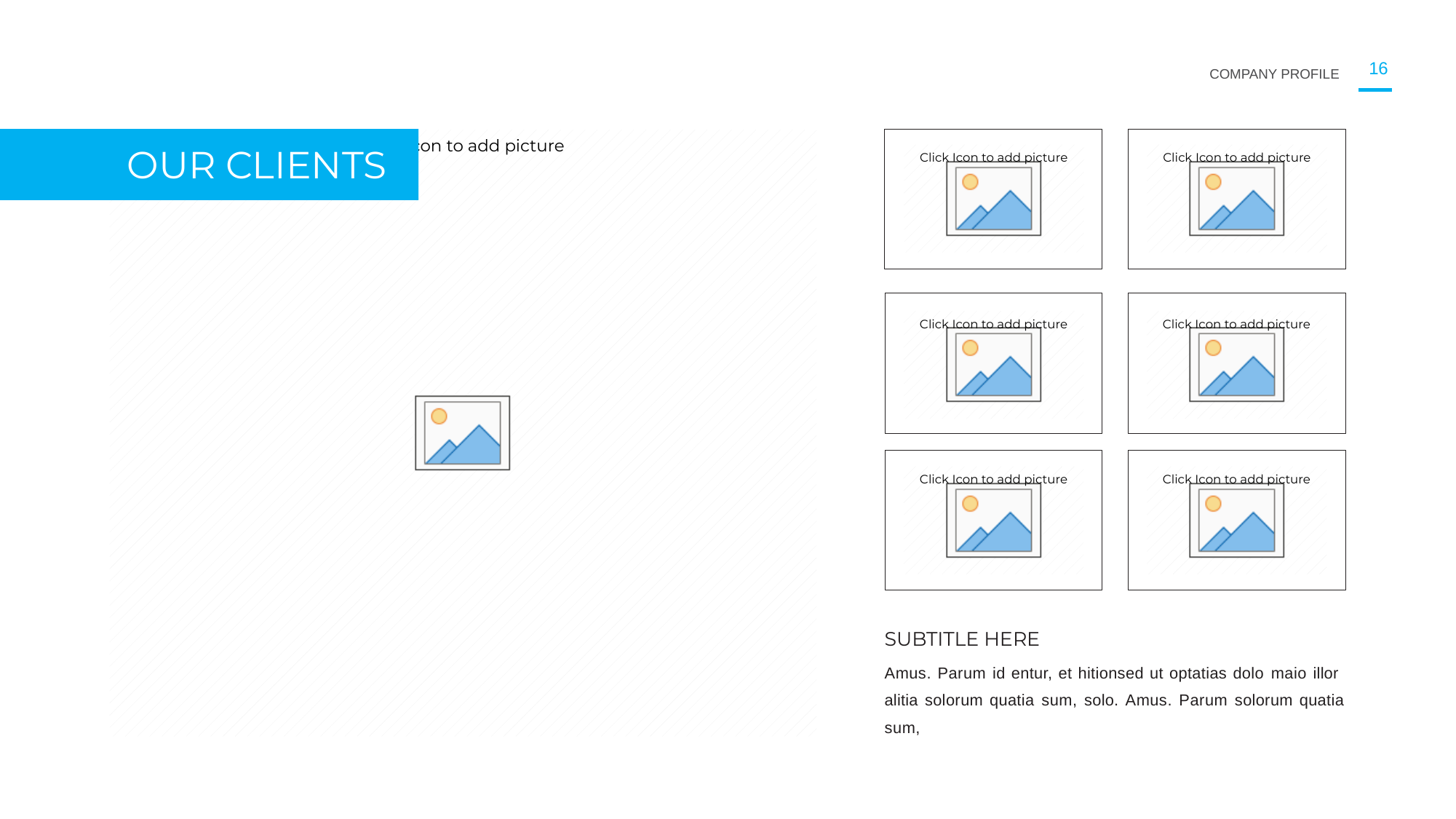

OUR CLIENTS

SUBTITLE HERE
Amus. Parum id entur, et hitionsed ut optatias dolo maio illor  alitia solorum quatia sum, solo. Amus. Parum solorum quatia sum,